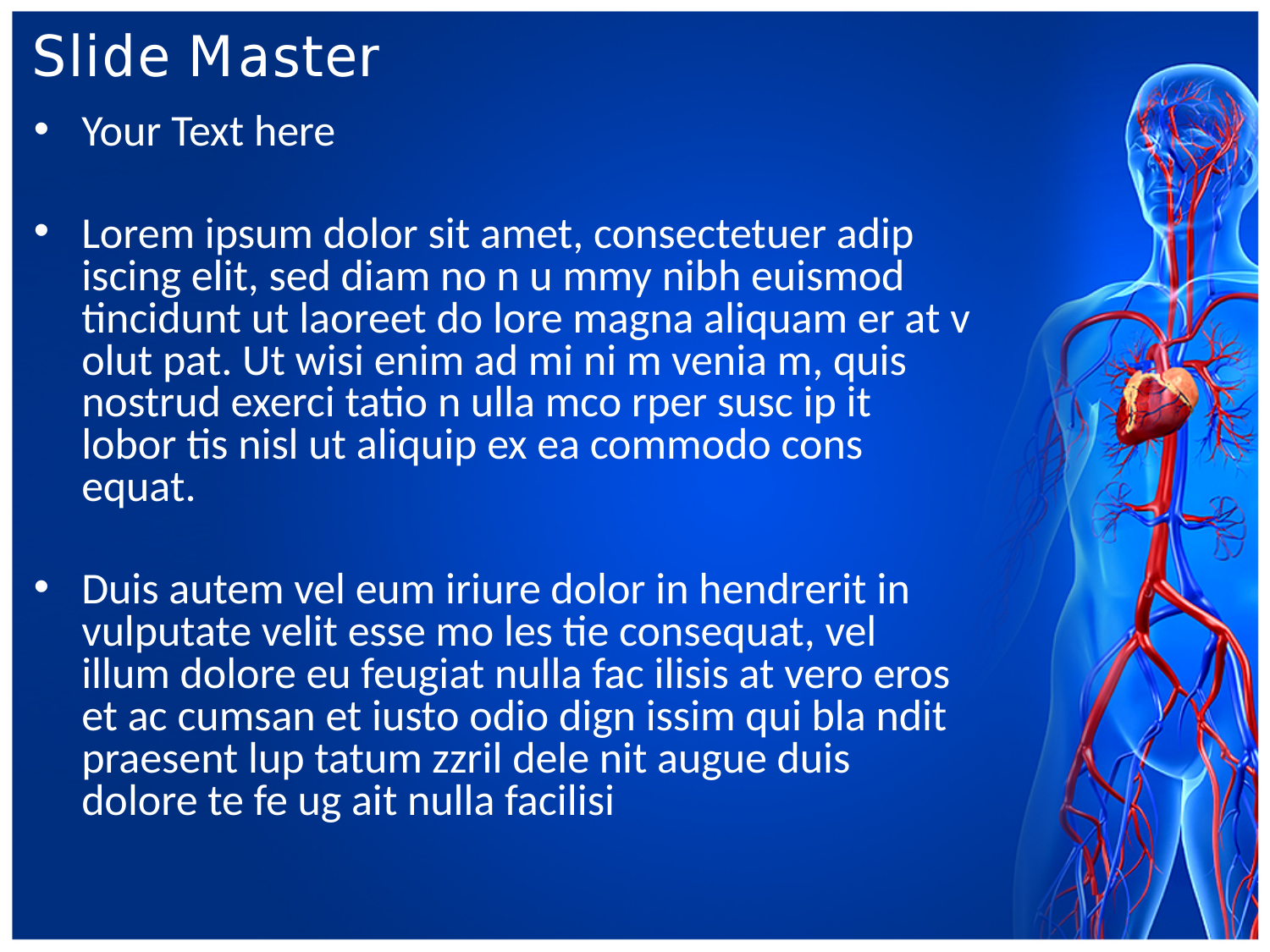

Your Text here

Lorem ipsum dolor sit amet, consectetuer adip iscing elit, sed diam no n u mmy nibh euismod tincidunt ut laoreet do lore magna aliquam er at v olut pat. Ut wisi enim ad mi ni m venia m, quis nostrud exerci tatio n ulla mco rper susc ip it lobor tis nisl ut aliquip ex ea commodo cons equat.

Duis autem vel eum iriure dolor in hendrerit in vulputate velit esse mo les tie consequat, vel illum dolore eu feugiat nulla fac ilisis at vero eros et ac cumsan et iusto odio dign issim qui bla ndit praesent lup tatum zzril dele nit augue duis dolore te fe ug ait nulla facilisi

Slide Master